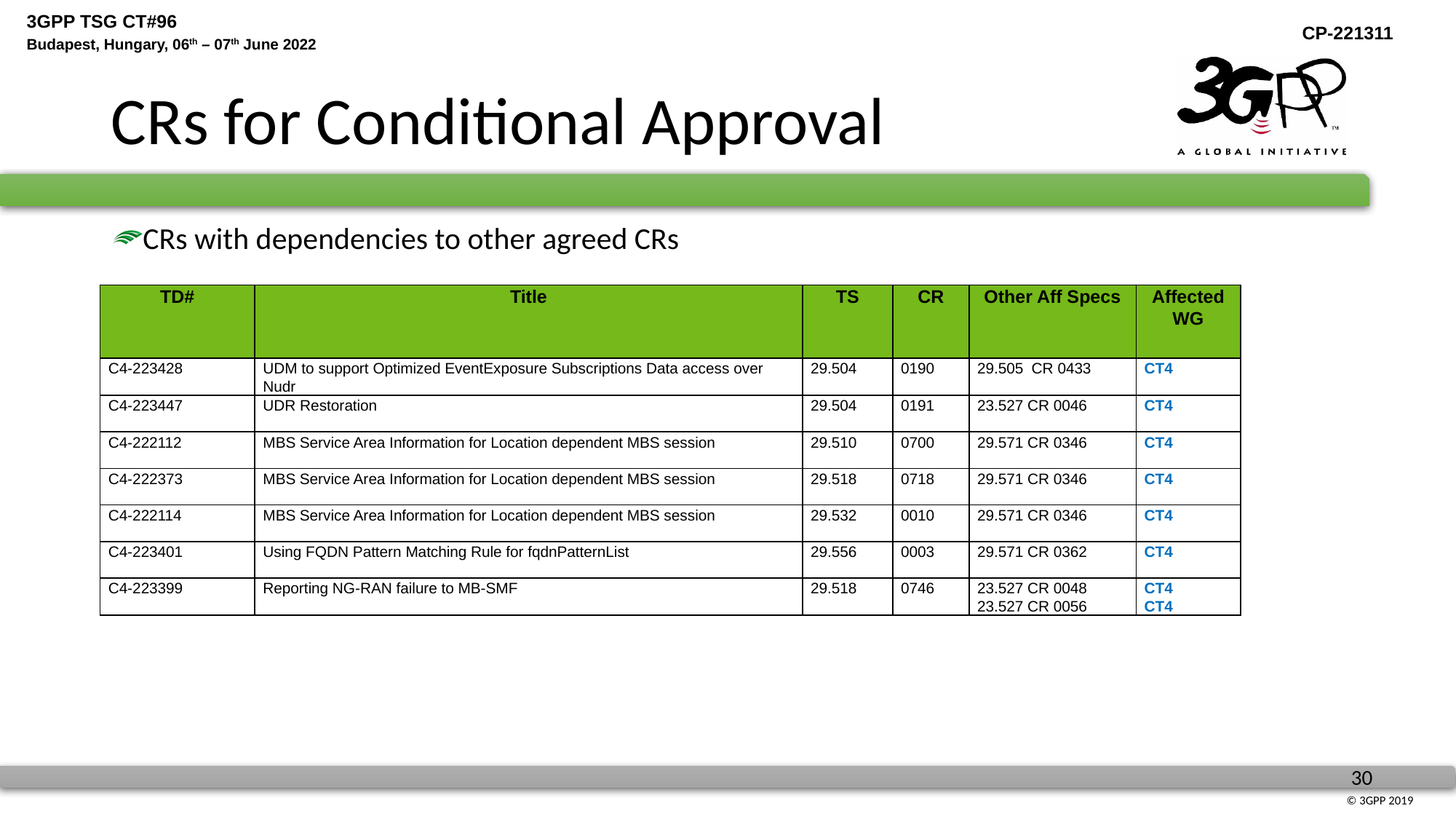

# CRs for Conditional Approval
CRs with dependencies to other agreed CRs

| TD# | Title | TS | CR | Other Aff Specs | Affected WG |
| --- | --- | --- | --- | --- | --- |
| C4-223428 | UDM to support Optimized EventExposure Subscriptions Data access over Nudr | 29.504 | 0190 | 29.505 CR 0433 | CT4 |
| C4-223447 | UDR Restoration | 29.504 | 0191 | 23.527 CR 0046 | CT4 |
| C4-222112 | MBS Service Area Information for Location dependent MBS session | 29.510 | 0700 | 29.571 CR 0346 | CT4 |
| C4-222373 | MBS Service Area Information for Location dependent MBS session | 29.518 | 0718 | 29.571 CR 0346 | CT4 |
| C4-222114 | MBS Service Area Information for Location dependent MBS session | 29.532 | 0010 | 29.571 CR 0346 | CT4 |
| C4-223401 | Using FQDN Pattern Matching Rule for fqdnPatternList | 29.556 | 0003 | 29.571 CR 0362 | CT4 |
| C4-223399 | Reporting NG-RAN failure to MB-SMF | 29.518 | 0746 | 23.527 CR 0048 23.527 CR 0056 | CT4 CT4 |